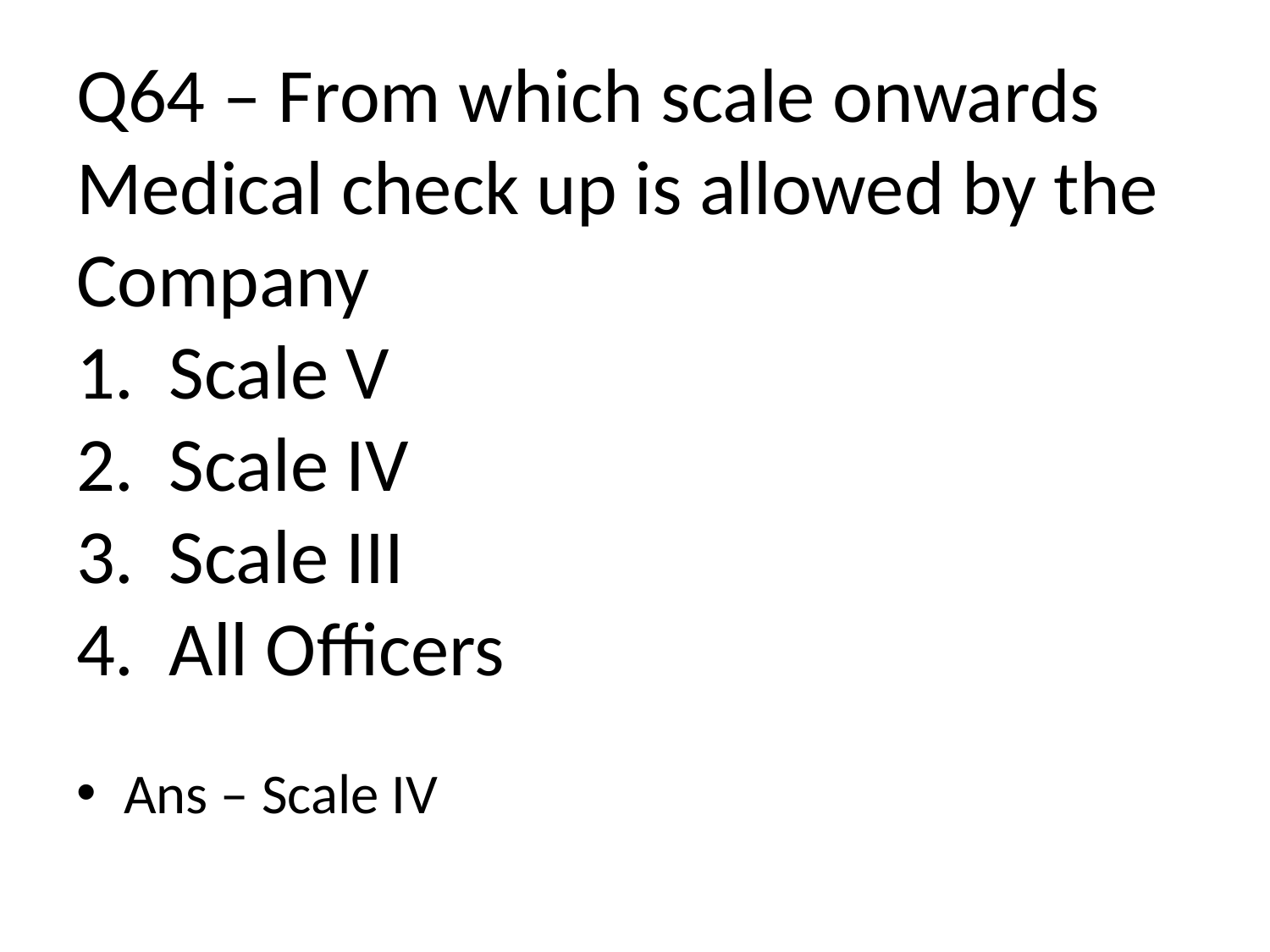

# Q64 – From which scale onwards Medical check up is allowed by the Company 1.  Scale V 2.  Scale IV 3.  Scale III 4.  All Officers
Ans – Scale IV